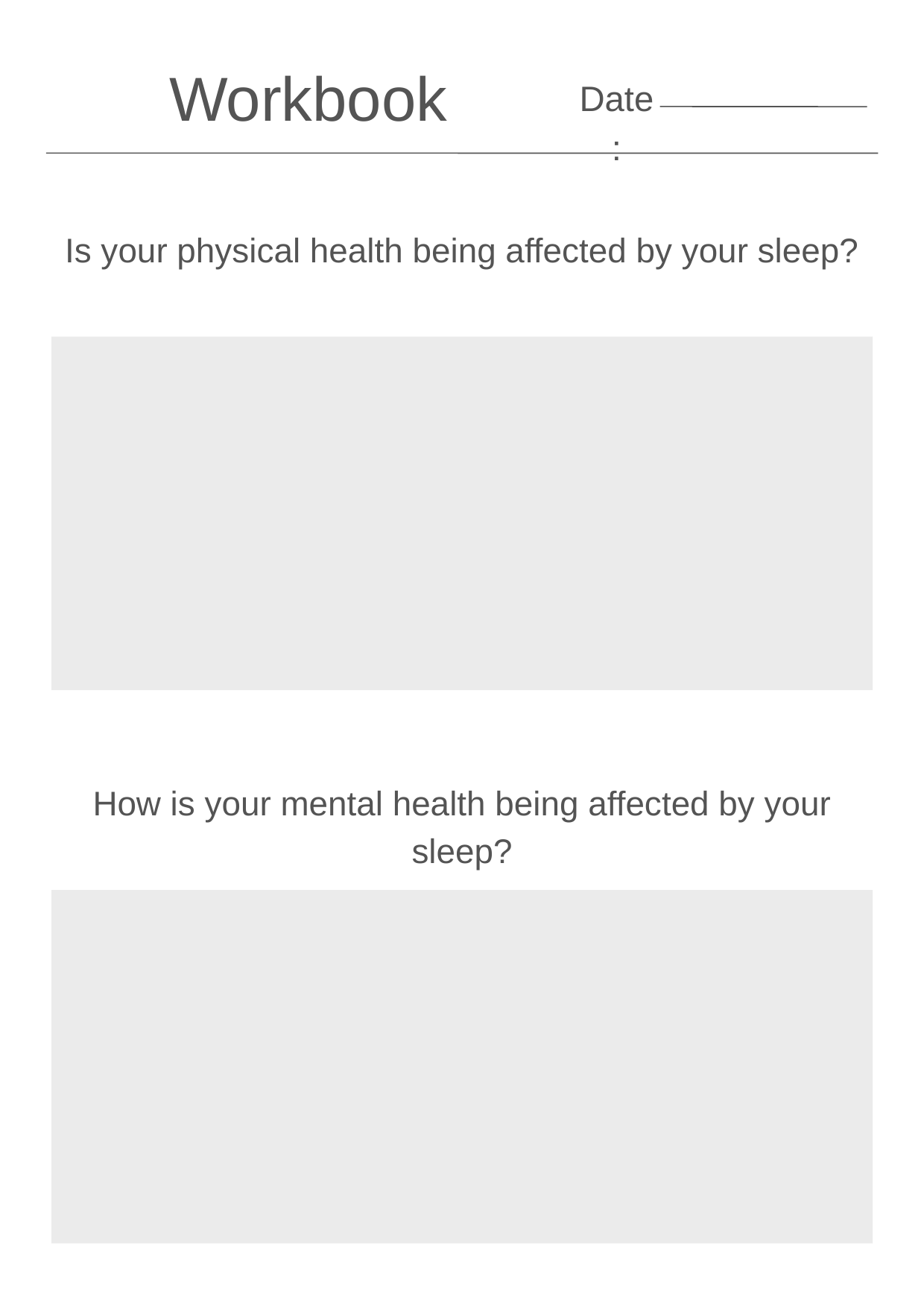

Workbook
Date:

Is your physical health being affected by your sleep?

How is your mental health being affected by your sleep?